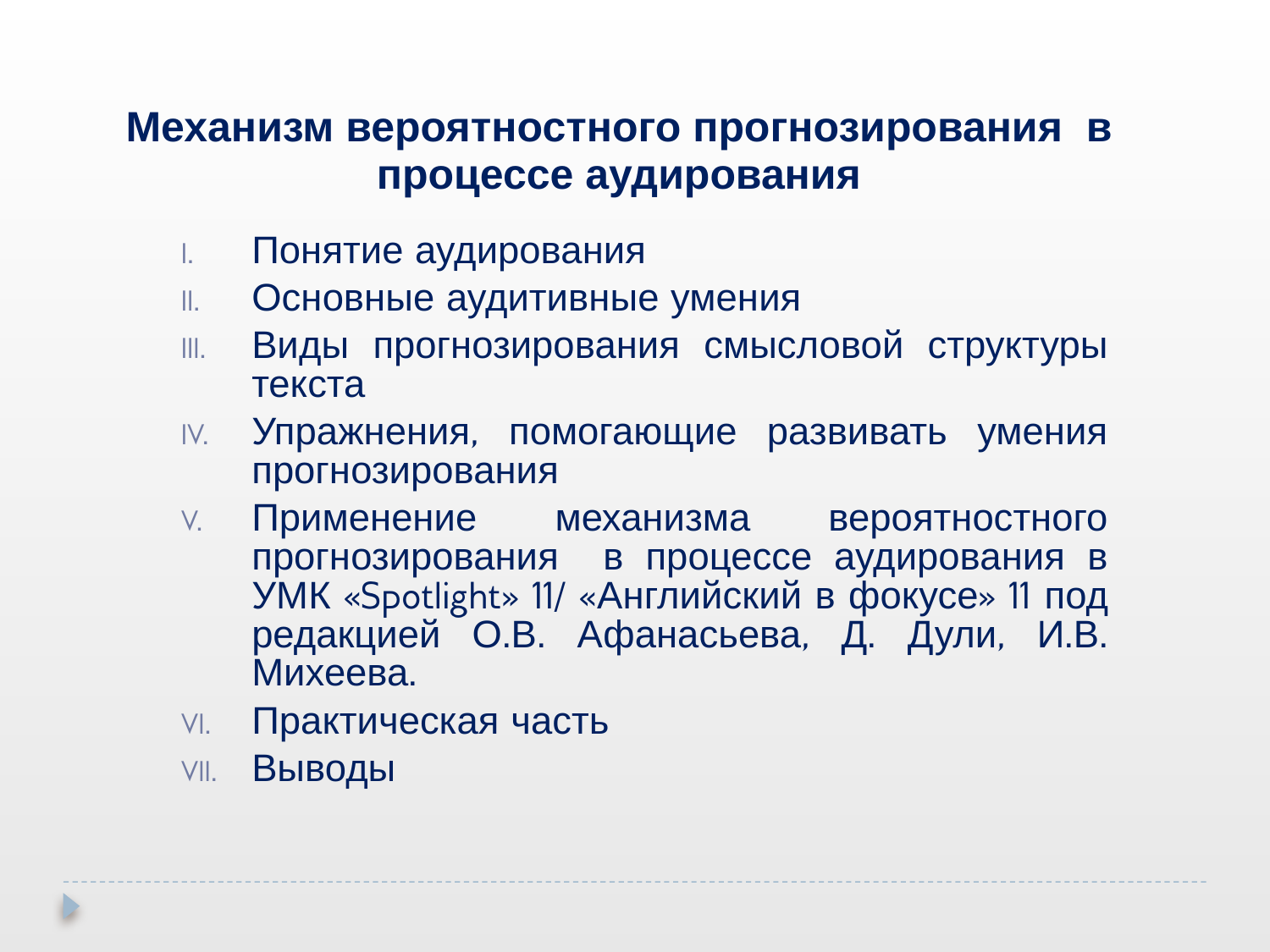

Механизм вероятностного прогнозирования  в процессе аудирования
Понятие аудирования
Основные аудитивные умения
Виды прогнозирования смысловой структуры текста
Упражнения, помогающие развивать умения прогнозирования
Применение механизма вероятностного прогнозирования  в процессе аудирования в УМК «Spotlight» 11/ «Английский в фокусе» 11 под редакцией О.В. Афанасьева, Д. Дули, И.В. Михеева.
Практическая часть
Выводы